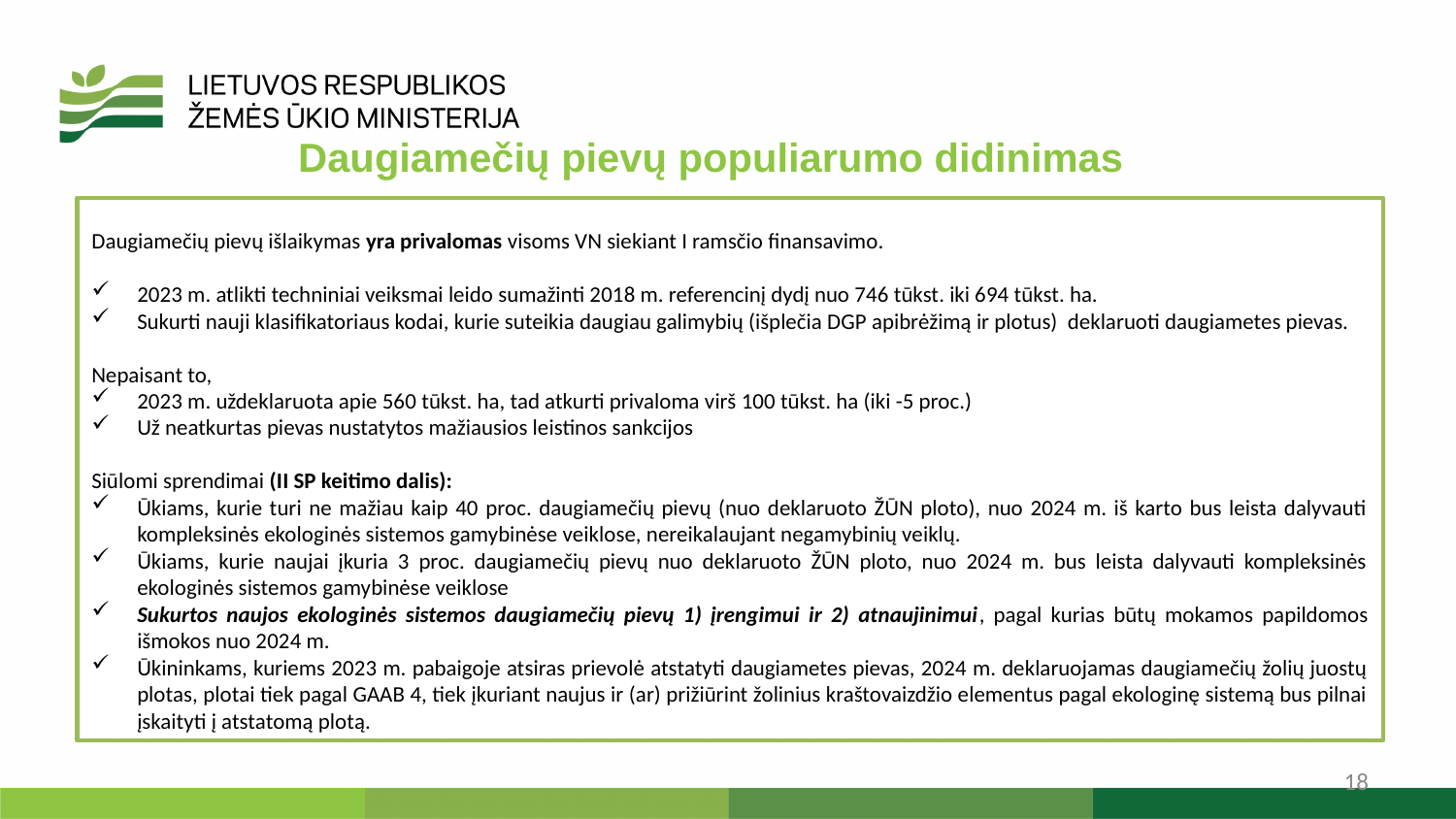

Daugiamečių pievų populiarumo didinimas

Daugiamečių pievų išlaikymas yra privalomas visoms VN siekiant I ramsčio finansavimo.

2023 m. atlikti techniniai veiksmai leido sumažinti 2018 m. referencinį dydį nuo 746 tūkst. iki 694 tūkst. ha.
Sukurti nauji klasifikatoriaus kodai, kurie suteikia daugiau galimybių (išplečia DGP apibrėžimą ir plotus)  deklaruoti daugiametes pievas.

Nepaisant to,
2023 m. uždeklaruota apie 560 tūkst. ha, tad atkurti privaloma virš 100 tūkst. ha (iki -5 proc.)
Už neatkurtas pievas nustatytos mažiausios leistinos sankcijos

Siūlomi sprendimai (II SP keitimo dalis):
Ūkiams, kurie turi ne mažiau kaip 40 proc. daugiamečių pievų (nuo deklaruoto ŽŪN ploto), nuo 2024 m. iš karto bus leista dalyvauti kompleksinės ekologinės sistemos gamybinėse veiklose, nereikalaujant negamybinių veiklų.
Ūkiams, kurie naujai įkuria 3 proc. daugiamečių pievų nuo deklaruoto ŽŪN ploto, nuo 2024 m. bus leista dalyvauti kompleksinės ekologinės sistemos gamybinėse veiklose
Sukurtos naujos ekologinės sistemos daugiamečių pievų 1) įrengimui ir 2) atnaujinimui, pagal kurias būtų mokamos papildomos išmokos nuo 2024 m.
Ūkininkams, kuriems 2023 m. pabaigoje atsiras prievolė atstatyti daugiametes pievas, 2024 m. deklaruojamas daugiamečių žolių juostų plotas, plotai tiek pagal GAAB 4, tiek įkuriant naujus ir (ar) prižiūrint žolinius kraštovaizdžio elementus pagal ekologinę sistemą bus pilnai įskaityti į atstatomą plotą.
18